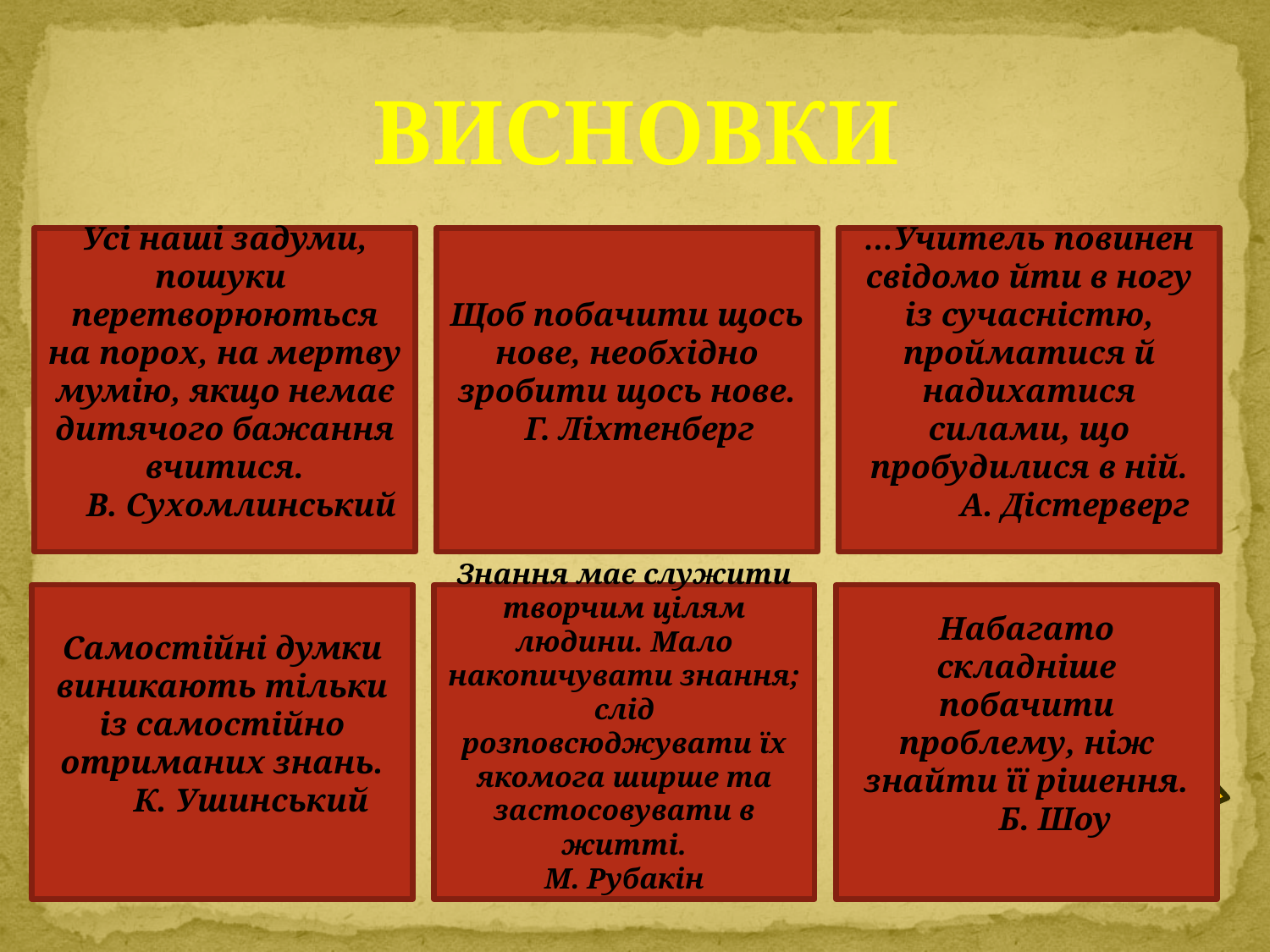

ВИСНОВКИ
Усі наші задуми, пошуки  перетворюються на порох, на мертву мумію, якщо немає дитячого бажання вчитися.
    В. Сухомлинський

Щоб побачити щось нове, необхідно зробити щось нове.
   Г. Ліхтенберг

…Учитель повинен свідомо йти в ногу із сучасністю, пройматися й надихатися силами, що пробудилися в ній.
           А. Дістерверг

Самостійні думки виникають тільки із самостійно отриманих знань.
       К. Ушинський

Знання має служити творчим цілям людини. Мало накопичувати знання; слід розповсюджувати їх якомога ширше та застосовувати в житті.
М. Рубакін

Набагато складніше побачити проблему, ніж знайти її рішення.
       Б. Шоу

Набагато складніше побачити проблему, ніж знайти її рішення.
       Б. Шоу